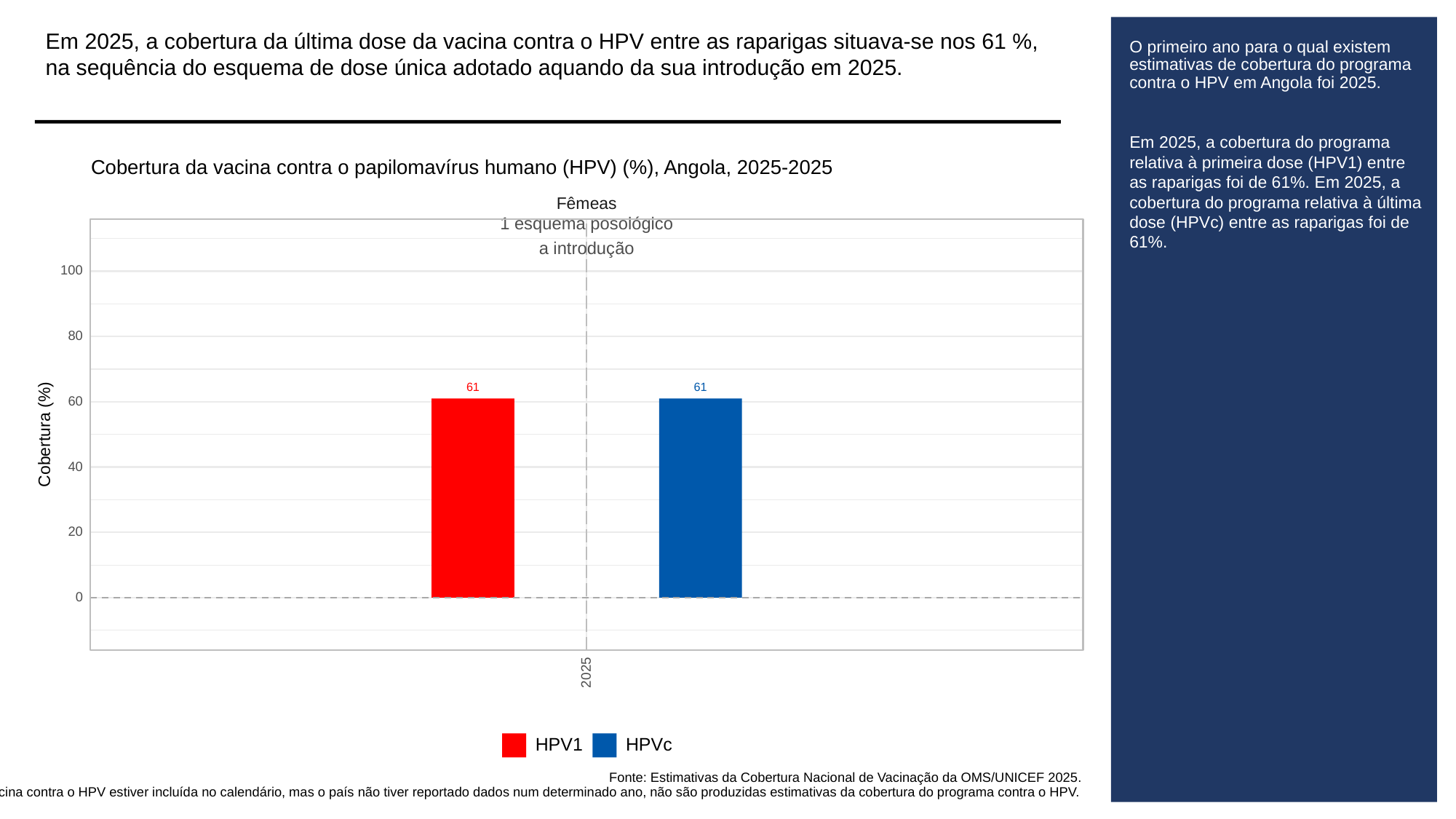

Em 2025, a cobertura da última dose da vacina contra o HPV entre as raparigas situava-se nos 61 %, na sequência do esquema de dose única adotado aquando da sua introdução em 2025.
# O primeiro ano para o qual existem estimativas de cobertura do programa contra o HPV em Angola foi 2025.

Em 2025, a cobertura do programa relativa à primeira dose (HPV1) entre as raparigas foi de 61%. Em 2025, a cobertura do programa relativa à última dose (HPVc) entre as raparigas foi de 61%.

Cobertura da vacina contra o papilomavírus humano (HPV) (%), Angola, 2025-2025
Fêmeas
1 esquema posológico

a introdução
100

80

61
61
60

Cobertura (%)

40

20

0

2025

HPVc
HPV1
Fonte: Estimativas da Cobertura Nacional de Vacinação da OMS/UNICEF 2025.
Para alguns países, se a vacina contra o HPV estiver incluída no calendário, mas o país não tiver reportado dados num determinado ano, não são produzidas estimativas da cobertura do programa contra o HPV.